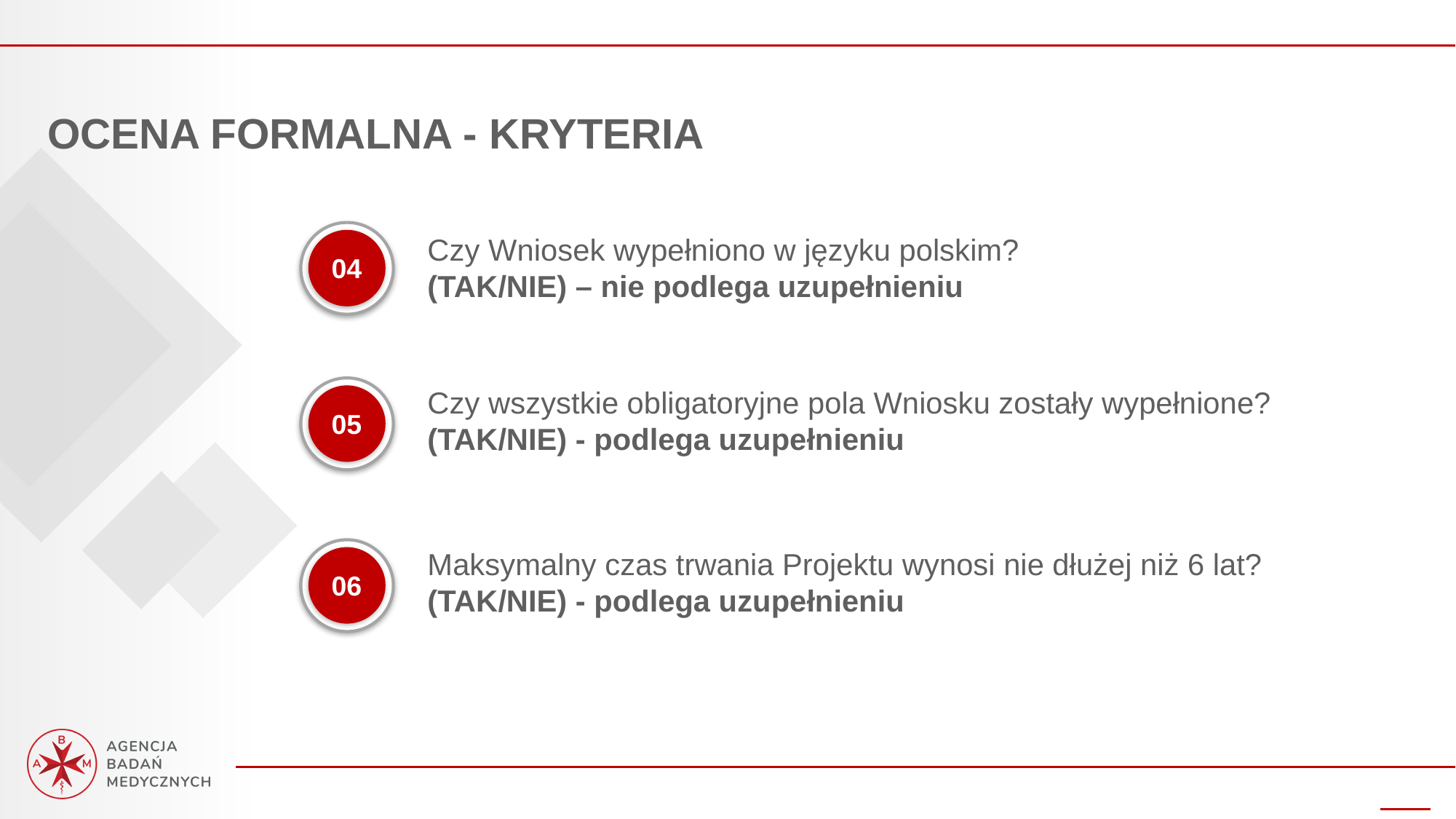

OCENA FORMALNA - KRYTERIA

04
Czy Wniosek wypełniono w języku polskim?
(TAK/NIE) – nie podlega uzupełnieniu

05
Czy wszystkie obligatoryjne pola Wniosku zostały wypełnione?
(TAK/NIE) - podlega uzupełnieniu

Maksymalny czas trwania Projektu wynosi nie dłużej niż 6 lat?
(TAK/NIE) - podlega uzupełnieniu

06